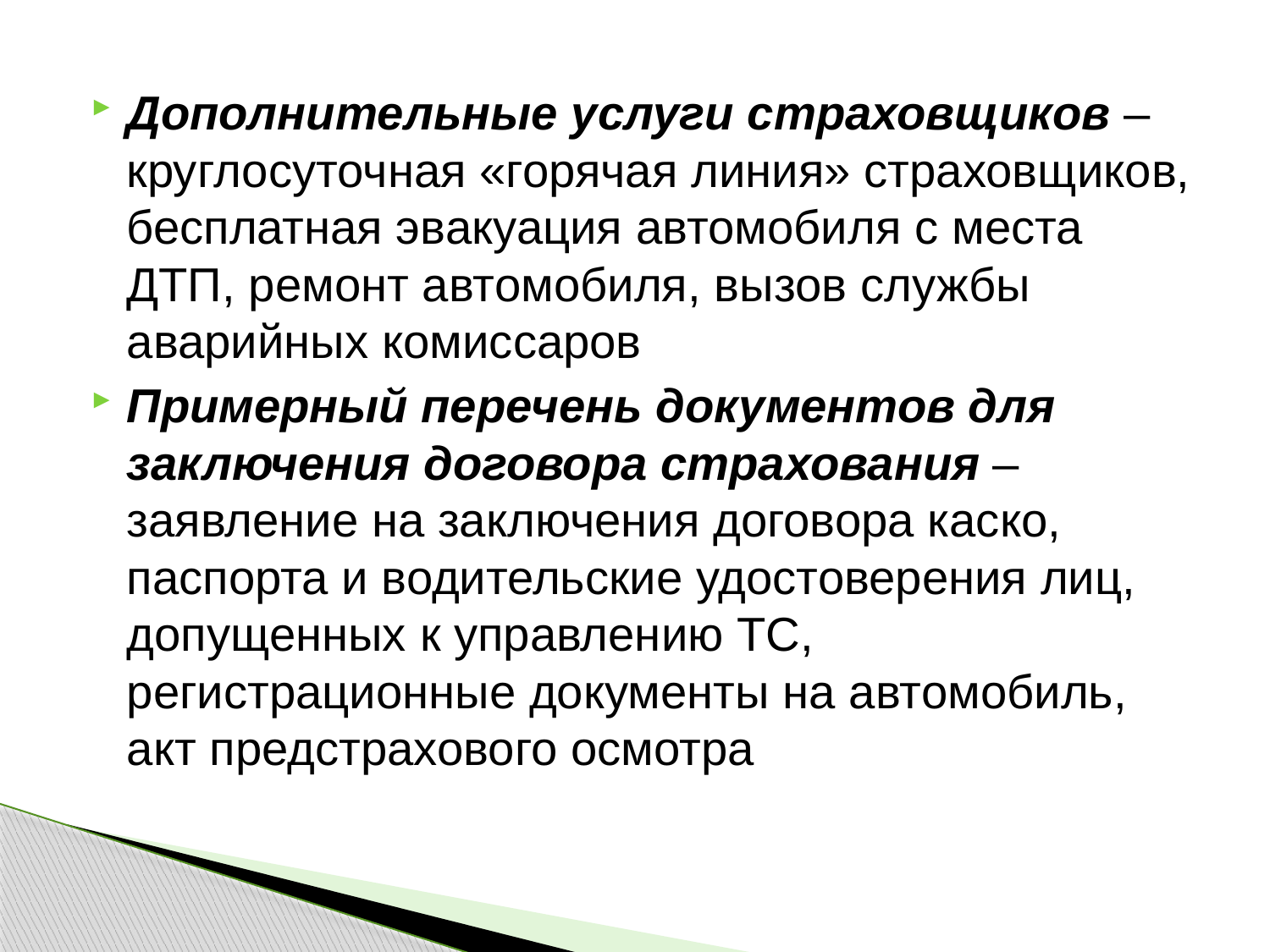

Дополнительные услуги страховщиков – круглосуточная «горячая линия» страховщиков, бесплатная эвакуация автомобиля с места ДТП, ремонт автомобиля, вызов службы аварийных комиссаров
Примерный перечень документов для заключения договора страхования – заявление на заключения договора каско, паспорта и водительские удостоверения лиц, допущенных к управлению ТС, регистрационные документы на автомобиль, акт предстрахового осмотра